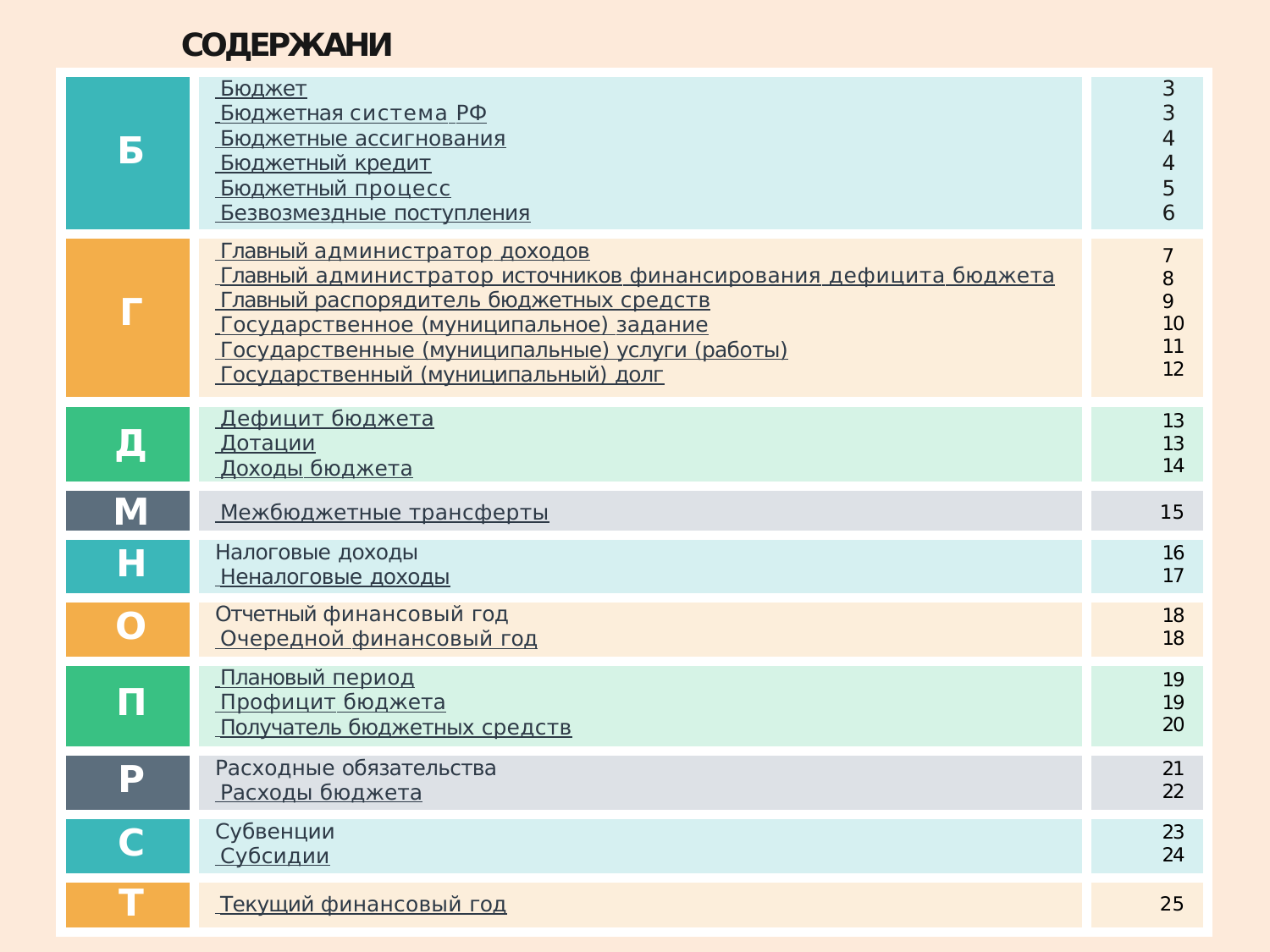

СОДЕРЖАНИЕ
| Б | Бюджет Бюджетная система РФ Бюджетные ассигнования Бюджетный кредит Бюджетный процесс Безвозмездные поступления | 3 3 4 4 5 6 |
| --- | --- | --- |
| Г | Главный администратор доходов Главный администратор источников финансирования дефицита бюджета Главный распорядитель бюджетных средств Государственное (муниципальное) задание Государственные (муниципальные) услуги (работы) Государственный (муниципальный) долг | 7 8 9 10 11 12 |
| Д | Дефицит бюджета Дотации Доходы бюджета | 13 13 14 |
| М | Межбюджетные трансферты | 15 |
| Н | Налоговые доходы Неналоговые доходы | 16 17 |
| О | Отчетный финансовый год Очередной финансовый год | 18 18 |
| П | Плановый период Профицит бюджета Получатель бюджетных средств | 19 19 20 |
| Р | Расходные обязательства Расходы бюджета | 21 22 |
| С | Субвенции Субсидии | 23 24 |
| Т | Текущий финансовый год | 25 |